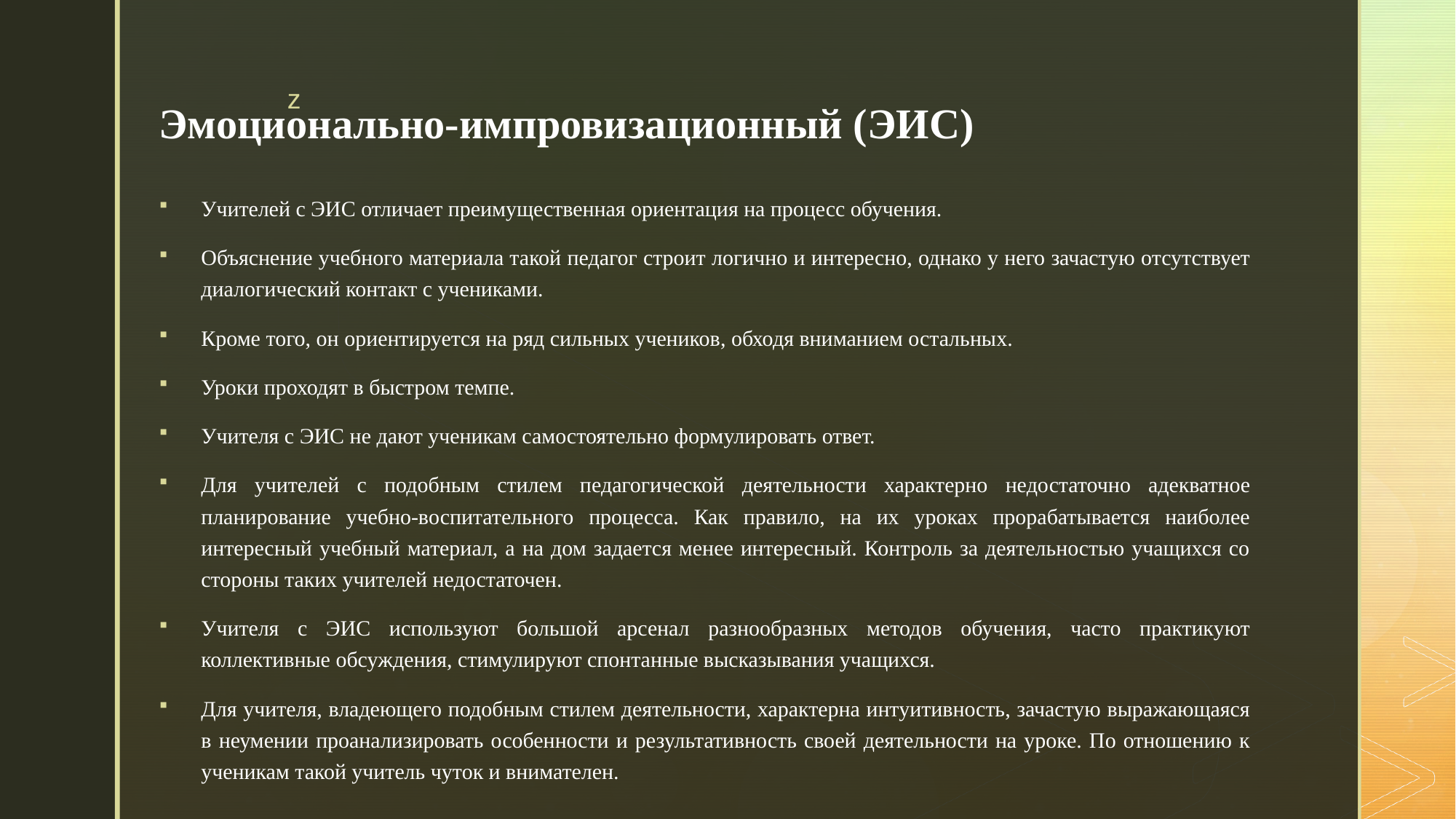

# Эмоционально-импровизационный (ЭИС)
Учителей с ЭИС отличает преимущественная ориентация на процесс обучения.
Объяснение учебного материала такой педагог строит логично и интересно, однако у него зачастую отсутствует диалогический контакт с учениками.
Кроме того, он ориентируется на ряд сильных учеников, обходя вниманием остальных.
Уроки проходят в быстром темпе.
Учителя с ЭИС не дают ученикам самостоятельно формулировать ответ.
Для учителей с подобным стилем педагогической деятельности характерно недостаточно адекватное планирование учебно-воспитательного процесса. Как правило, на их уроках прорабатывается наиболее интересный учебный материал, а на дом задается менее интересный. Контроль за деятельностью учащихся со стороны таких учителей недостаточен.
Учителя с ЭИС используют большой арсенал разнообразных методов обучения, часто практикуют коллективные обсуждения, стимулируют спонтанные высказывания учащихся.
Для учителя, владеющего подобным стилем деятельности, характерна интуитивность, зачастую выражающаяся в неумении проанализировать особенности и результативность своей деятельности на уроке. По отношению к ученикам такой учитель чуток и внимателен.